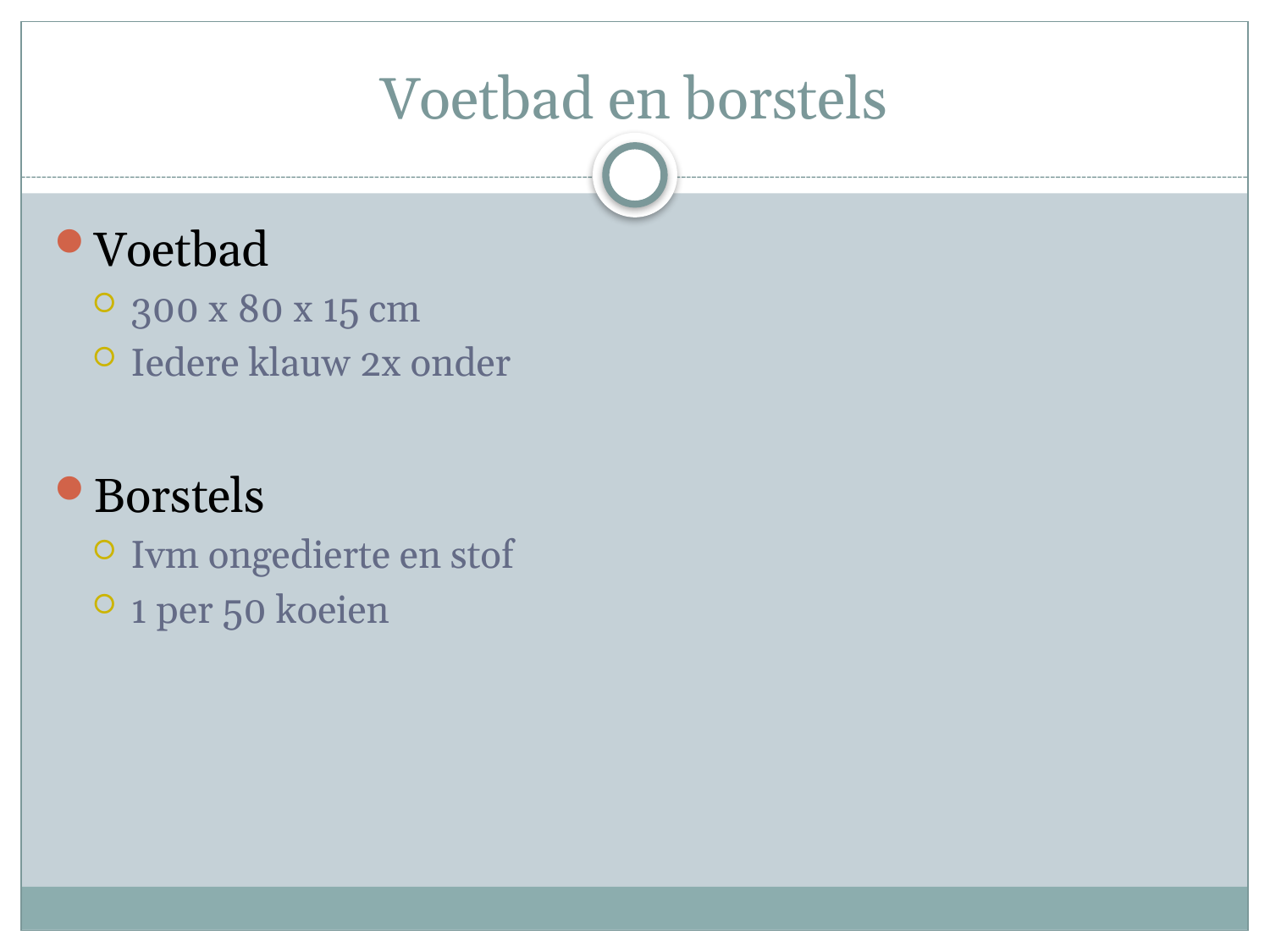

# Voetbad en borstels
Voetbad
300 x 80 x 15 cm
Iedere klauw 2x onder

Borstels
Ivm ongedierte en stof
1 per 50 koeien